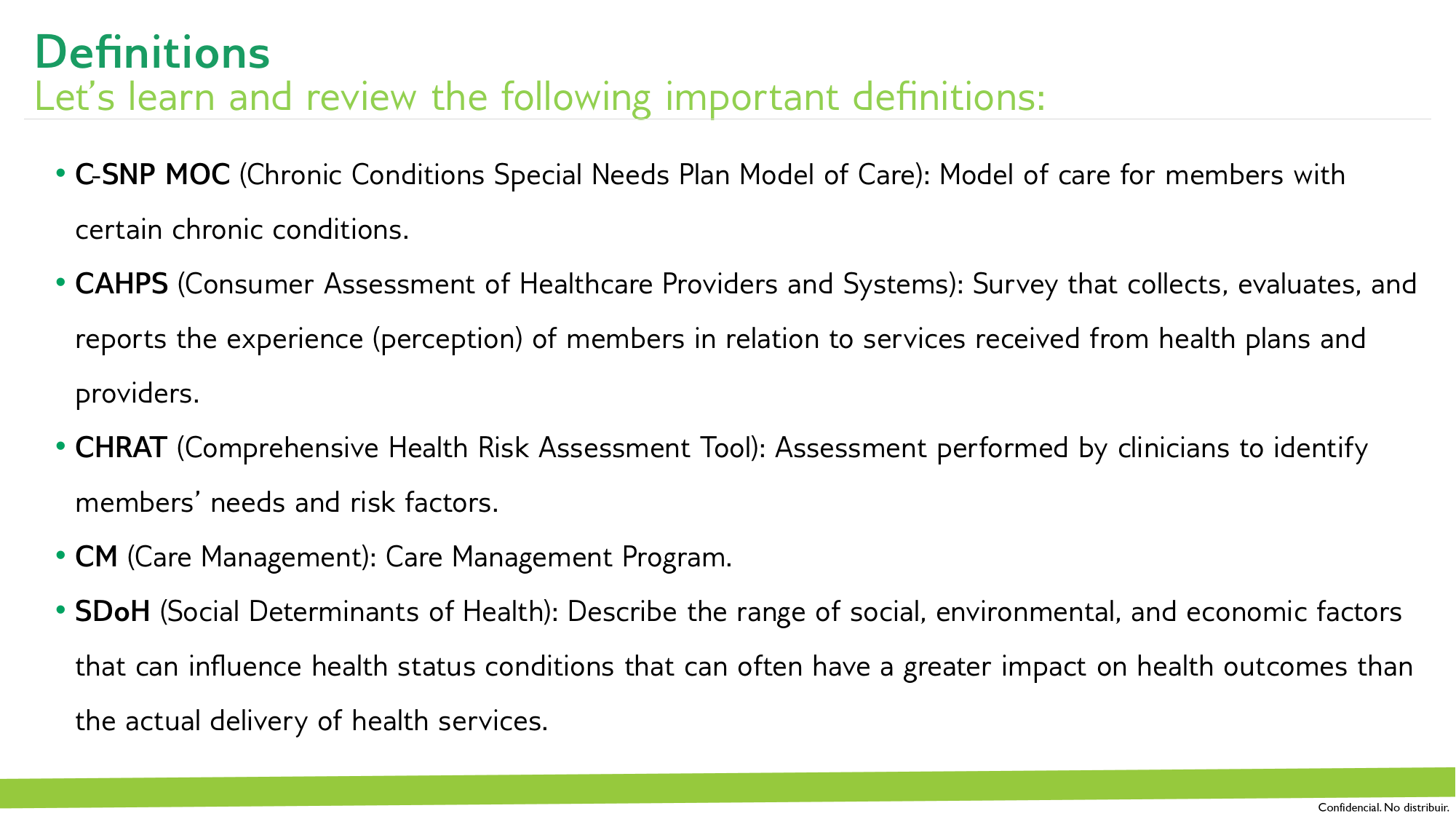

Definitions
Let’s learn and review the following important definitions:
C-SNP MOC (Chronic Conditions Special Needs Plan Model of Care): Model of care for members with certain chronic conditions.
CAHPS (Consumer Assessment of Healthcare Providers and Systems): Survey that collects, evaluates, and reports the experience (perception) of members in relation to services received from health plans and providers.
CHRAT (Comprehensive Health Risk Assessment Tool): Assessment performed by clinicians to identify members’ needs and risk factors.
CM (Care Management): Care Management Program.
SDoH (Social Determinants of Health): Describe the range of social, environmental, and economic factors that can influence health status conditions that can often have a greater impact on health outcomes than the actual delivery of health services.